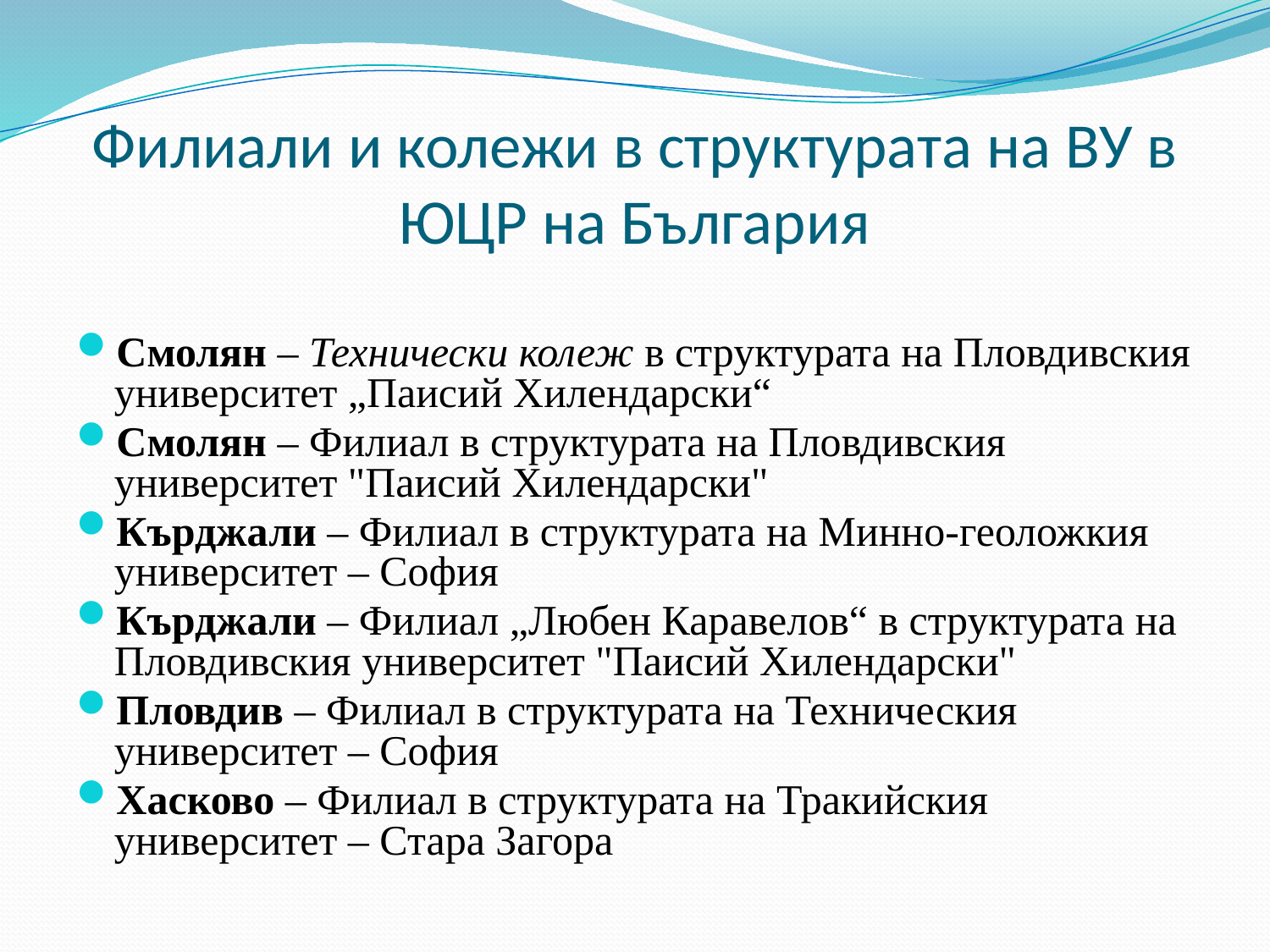

# Филиали и колежи в структурата на ВУ в ЮЦР на България

Смолян – Технически колеж в структурата на Пловдивския университет „Паисий Хилендарски“
Смолян – Филиал в структурата на Пловдивския университет "Паисий Хилендарски"
Кърджали – Филиал в структурата на Минно-геоложкия университет – София
Кърджали – Филиал „Любен Каравелов“ в структурата на Пловдивския университет "Паисий Хилендарски"
Пловдив – Филиал в структурата на Техническия университет – София
Хасково – Филиал в структурата на Тракийския университет – Стара Загора